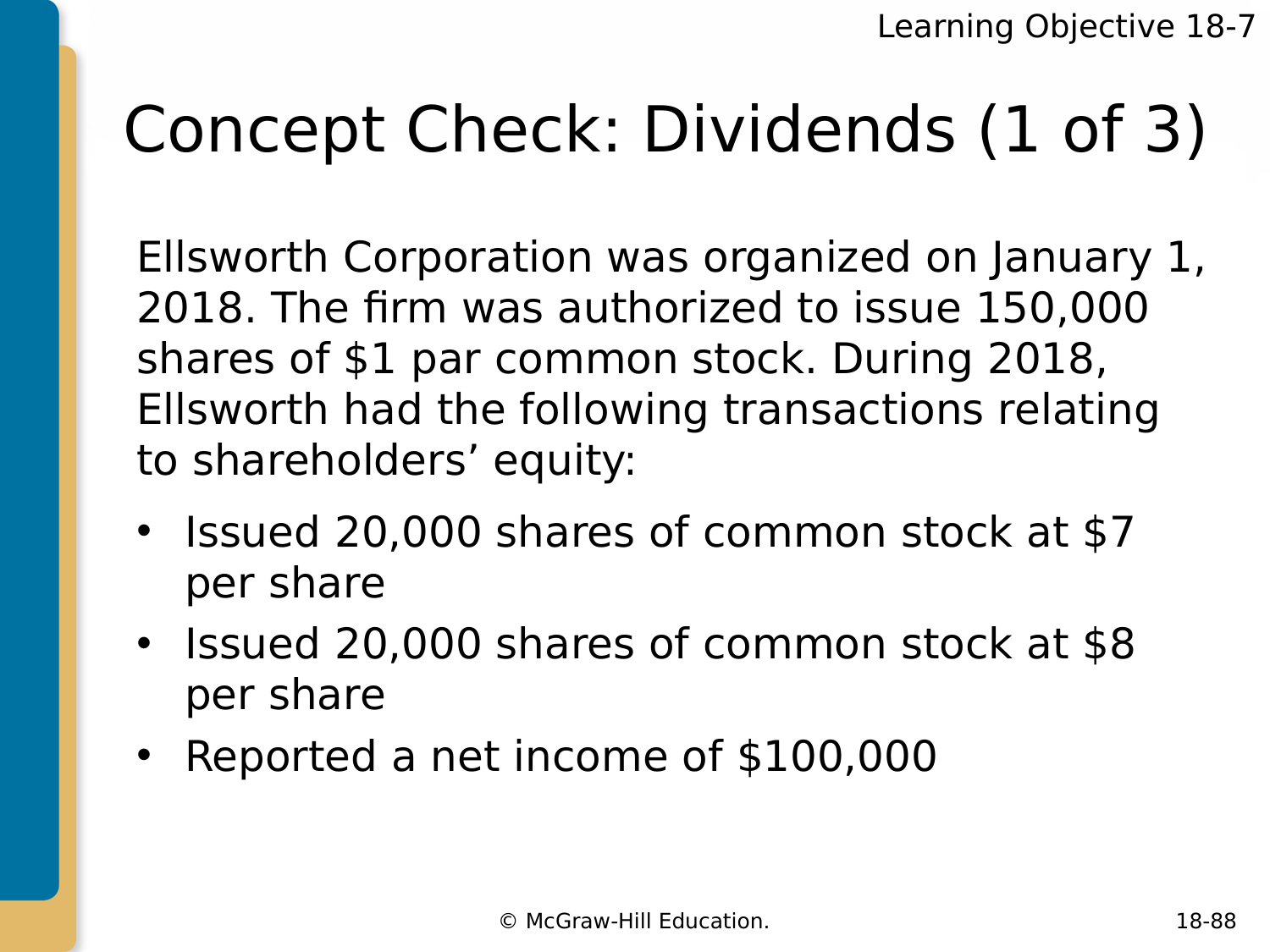

Learning Objective 18-7
# Concept Check: Dividends (1 of 3)
Ellsworth Corporation was organized on January 1, 2018. The firm was authorized to issue 150,000 shares of $1 par common stock. During 2018, Ellsworth had the following transactions relating to shareholders’ equity:
Issued 20,000 shares of common stock at $7 per share
Issued 20,000 shares of common stock at $8 per share
Reported a net income of $100,000